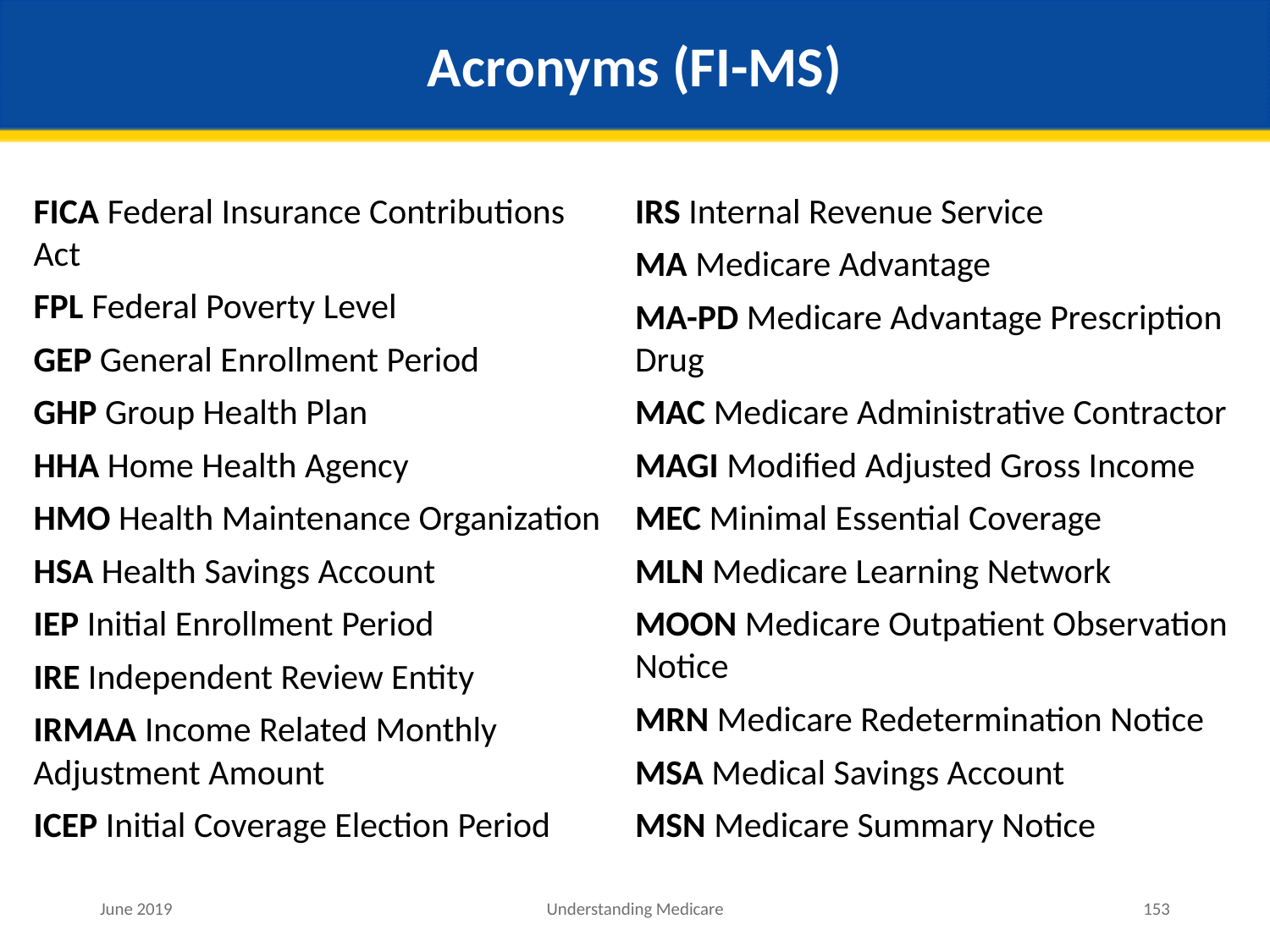

# Acronyms (FI-MS)
FICA Federal Insurance Contributions
Act
FPL Federal Poverty Level
GEP General Enrollment Period
GHP Group Health Plan
HHA Home Health Agency
HMO Health Maintenance Organization
HSA Health Savings Account
IEP Initial Enrollment Period
IRE Independent Review Entity
IRMAA Income Related Monthly Adjustment Amount
ICEP Initial Coverage Election Period
IRS Internal Revenue Service
MA Medicare Advantage
MA-PD Medicare Advantage Prescription Drug
MAC Medicare Administrative Contractor
MAGI Modified Adjusted Gross Income
MEC Minimal Essential Coverage
MLN Medicare Learning Network
MOON Medicare Outpatient Observation Notice
MRN Medicare Redetermination Notice
MSA Medical Savings Account
MSN Medicare Summary Notice
June 2019
Understanding Medicare
153